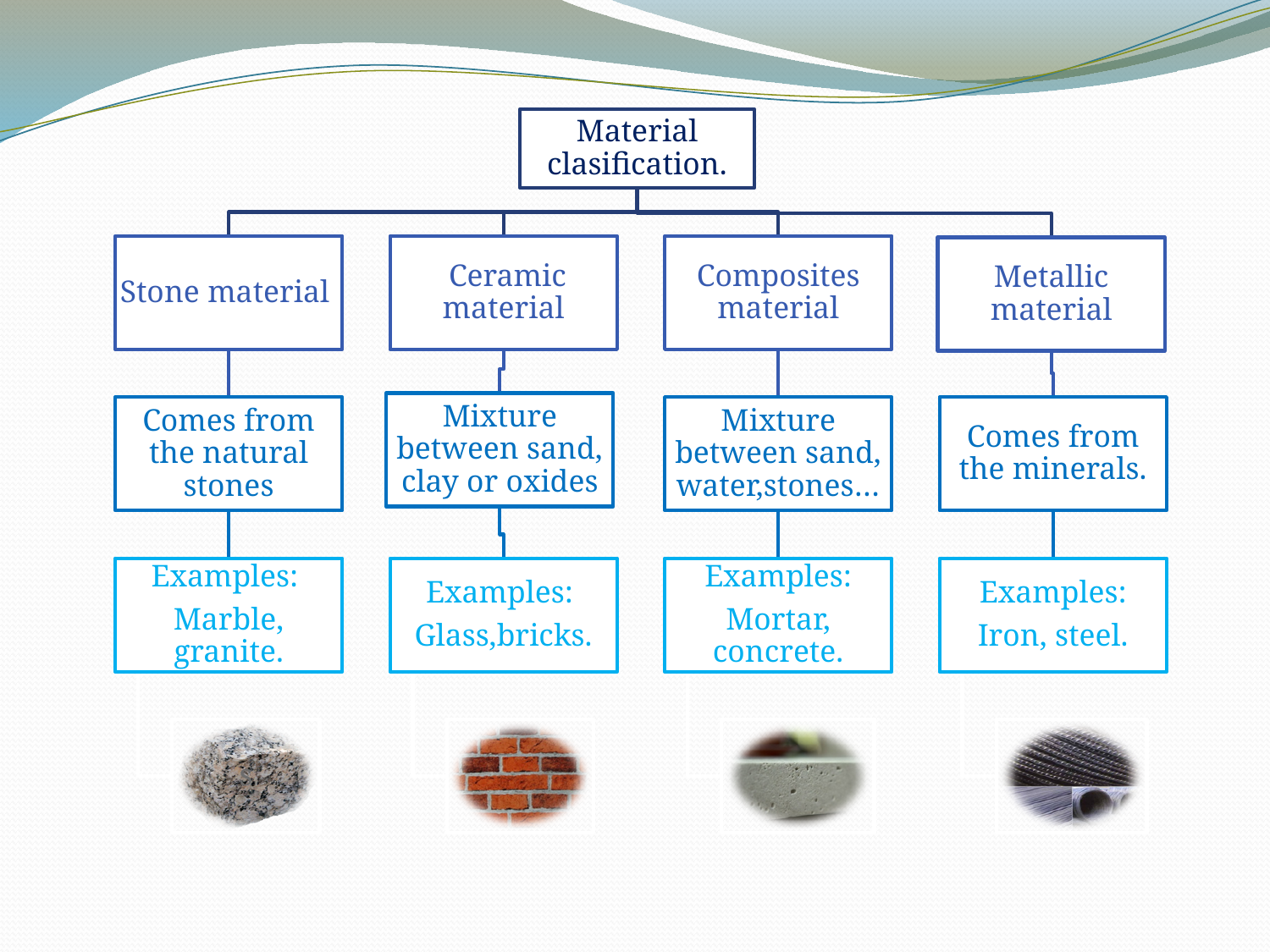

Material clasification.
Stone material
Comes from the natural stones
Examples:
Marble, granite.
s
 Ceramic material
Mixture between sand, clay or oxides
Examples:
Glass,bricks.

Composites material
Mixture between sand, water,stones…
Examples:
Mortar, concrete.

Metallic material
Comes from the minerals.
Examples:
Iron, steel.